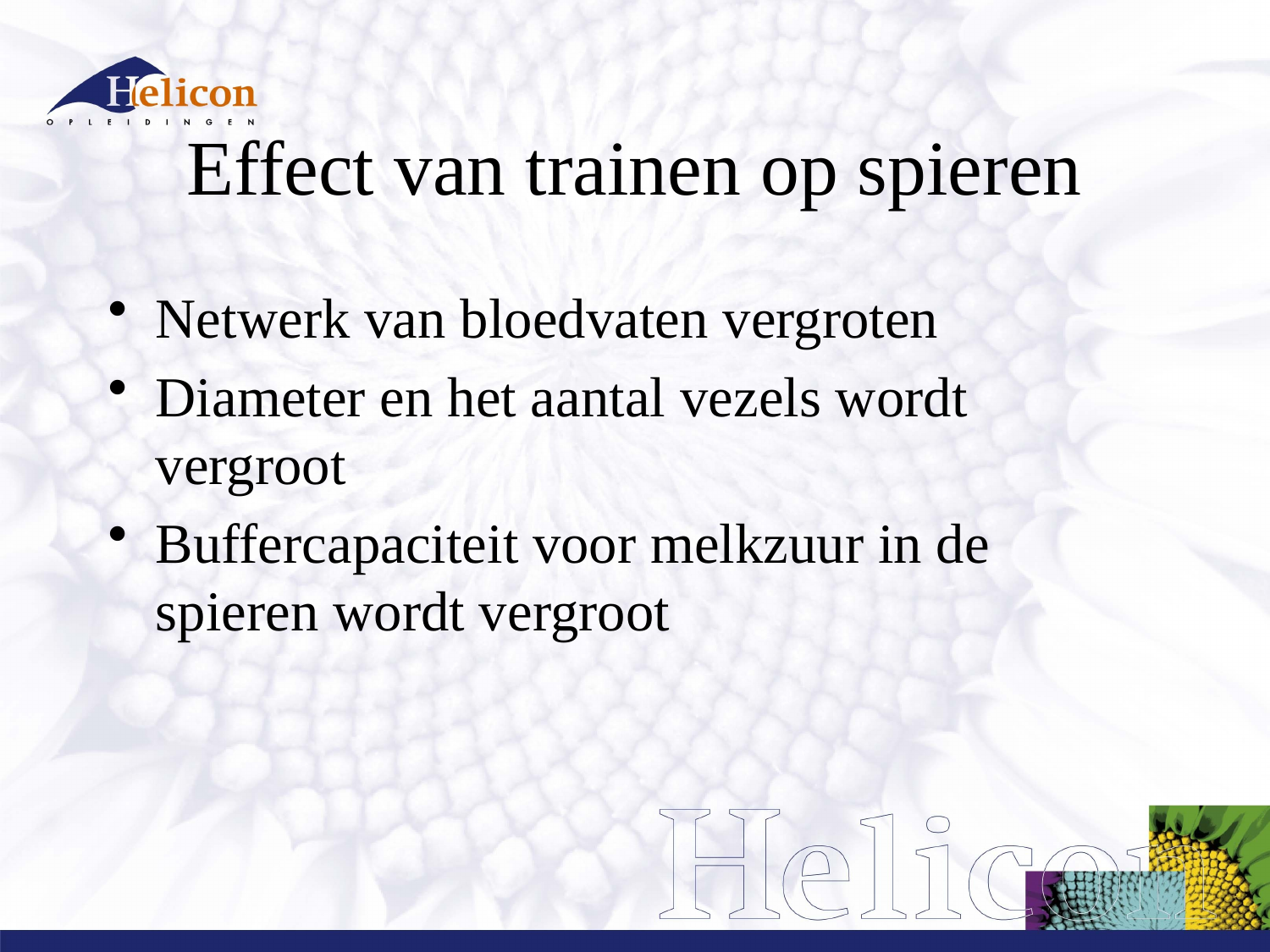

# Effect van trainen op spieren
Netwerk van bloedvaten vergroten
Diameter en het aantal vezels wordt vergroot
Buffercapaciteit voor melkzuur in de spieren wordt vergroot